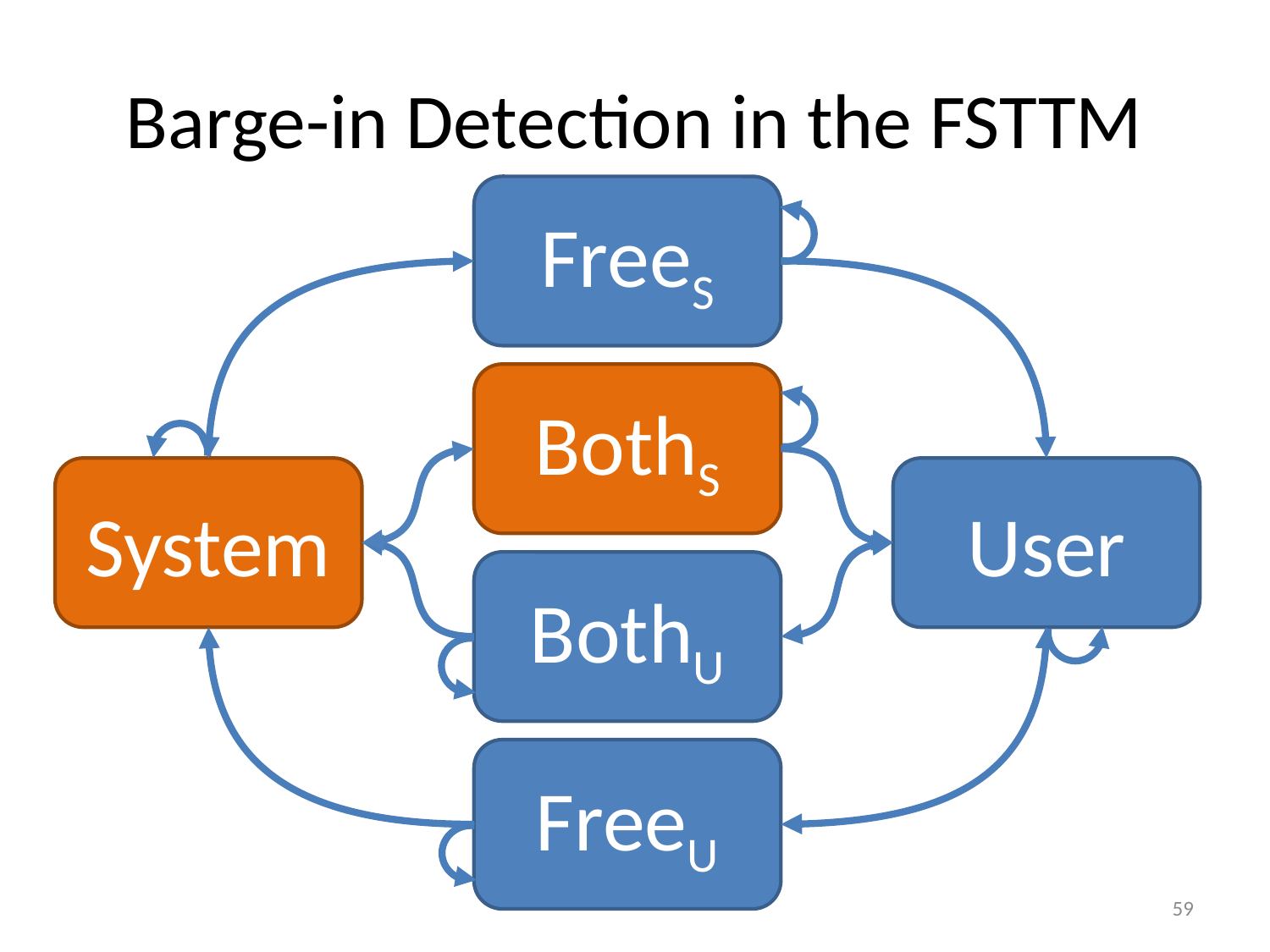

# Barge-in Detection in the FSTTM
FreeS

BothS

System
User
BothU

FreeU

59